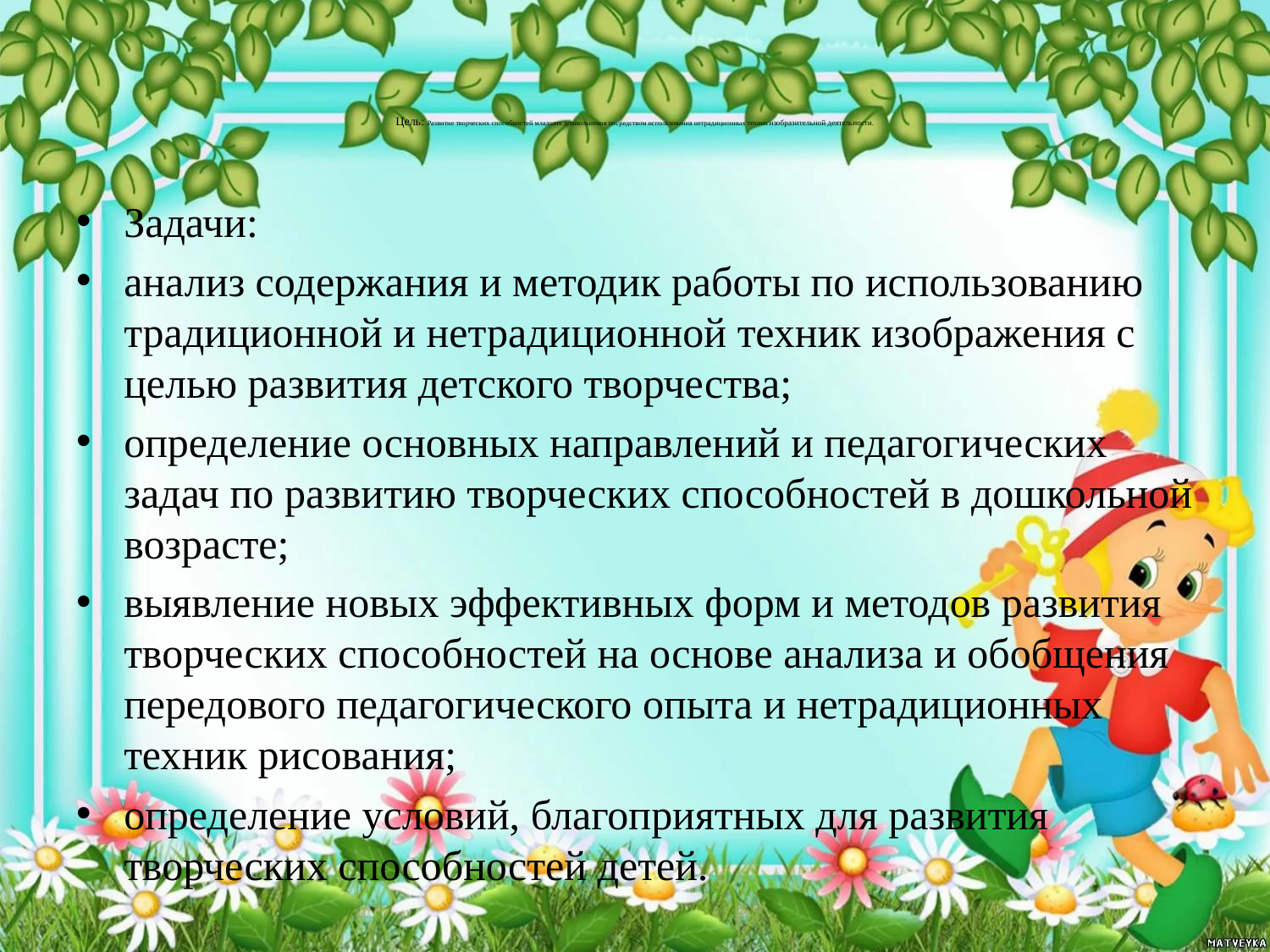

# Цель: Развитие творческих способностей младших дошкольников посредством использования нетрадиционных техник изобразительной деятельности.
Задачи:
анализ содержания и методик работы по использованию традиционной и нетрадиционной техник изображения с целью развития детского творчества;
определение основных направлений и педагогических задач по развитию творческих способностей в дошкольной возрасте;
выявление новых эффективных форм и методов развития творческих способностей на основе анализа и обобщения передового педагогического опыта и нетрадиционных техник рисования;
определение условий, благоприятных для развития творческих способностей детей.